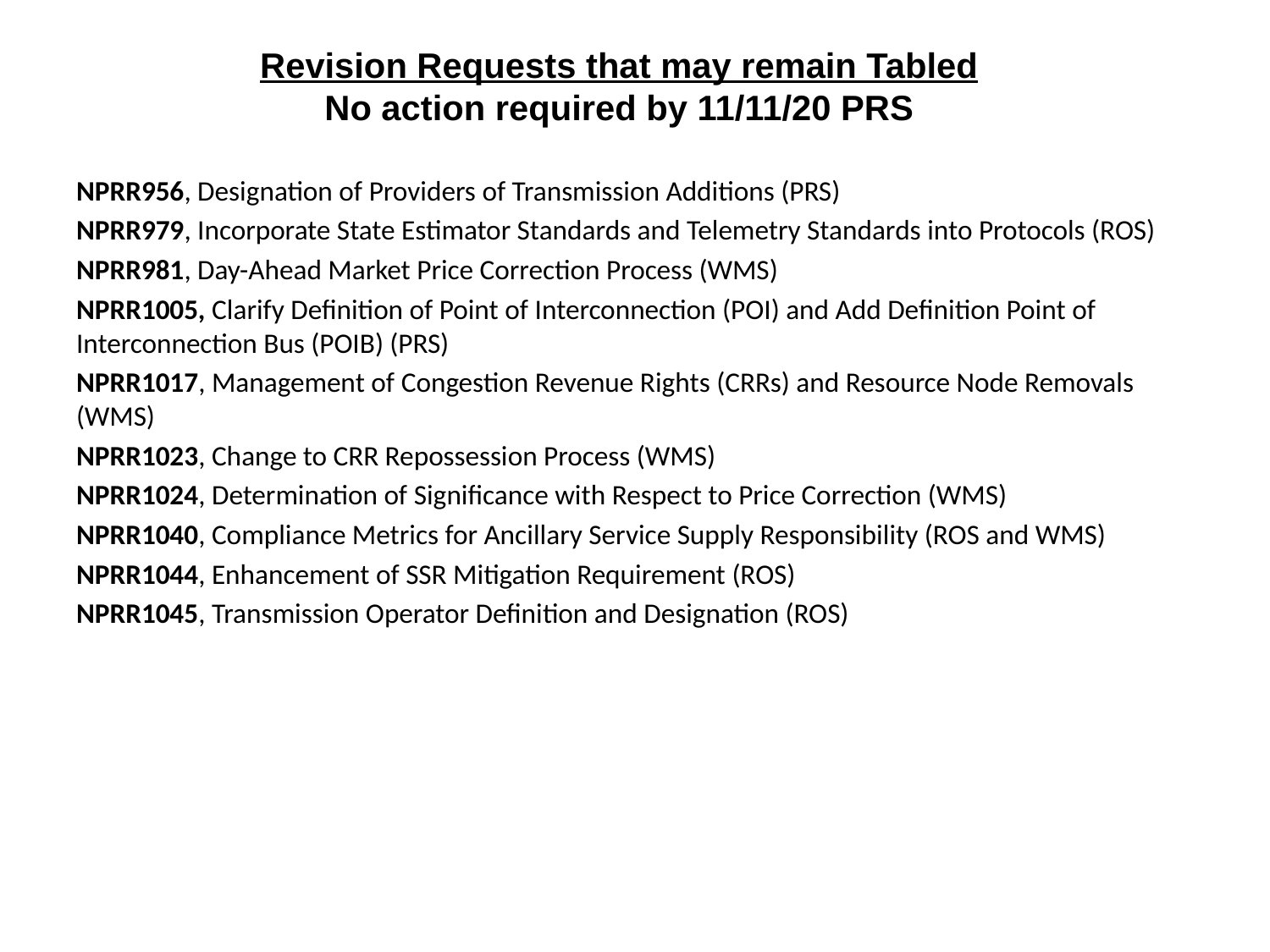

# Revision Requests that may remain Tabled No action required by 11/11/20 PRS

NPRR956, Designation of Providers of Transmission Additions (PRS)
NPRR979, Incorporate State Estimator Standards and Telemetry Standards into Protocols (ROS)
NPRR981, Day-Ahead Market Price Correction Process (WMS)
NPRR1005, Clarify Definition of Point of Interconnection (POI) and Add Definition Point of Interconnection Bus (POIB) (PRS)
NPRR1017, Management of Congestion Revenue Rights (CRRs) and Resource Node Removals (WMS)
NPRR1023, Change to CRR Repossession Process (WMS)
NPRR1024, Determination of Significance with Respect to Price Correction (WMS)
NPRR1040, Compliance Metrics for Ancillary Service Supply Responsibility (ROS and WMS)
NPRR1044, Enhancement of SSR Mitigation Requirement (ROS)
NPRR1045, Transmission Operator Definition and Designation (ROS)